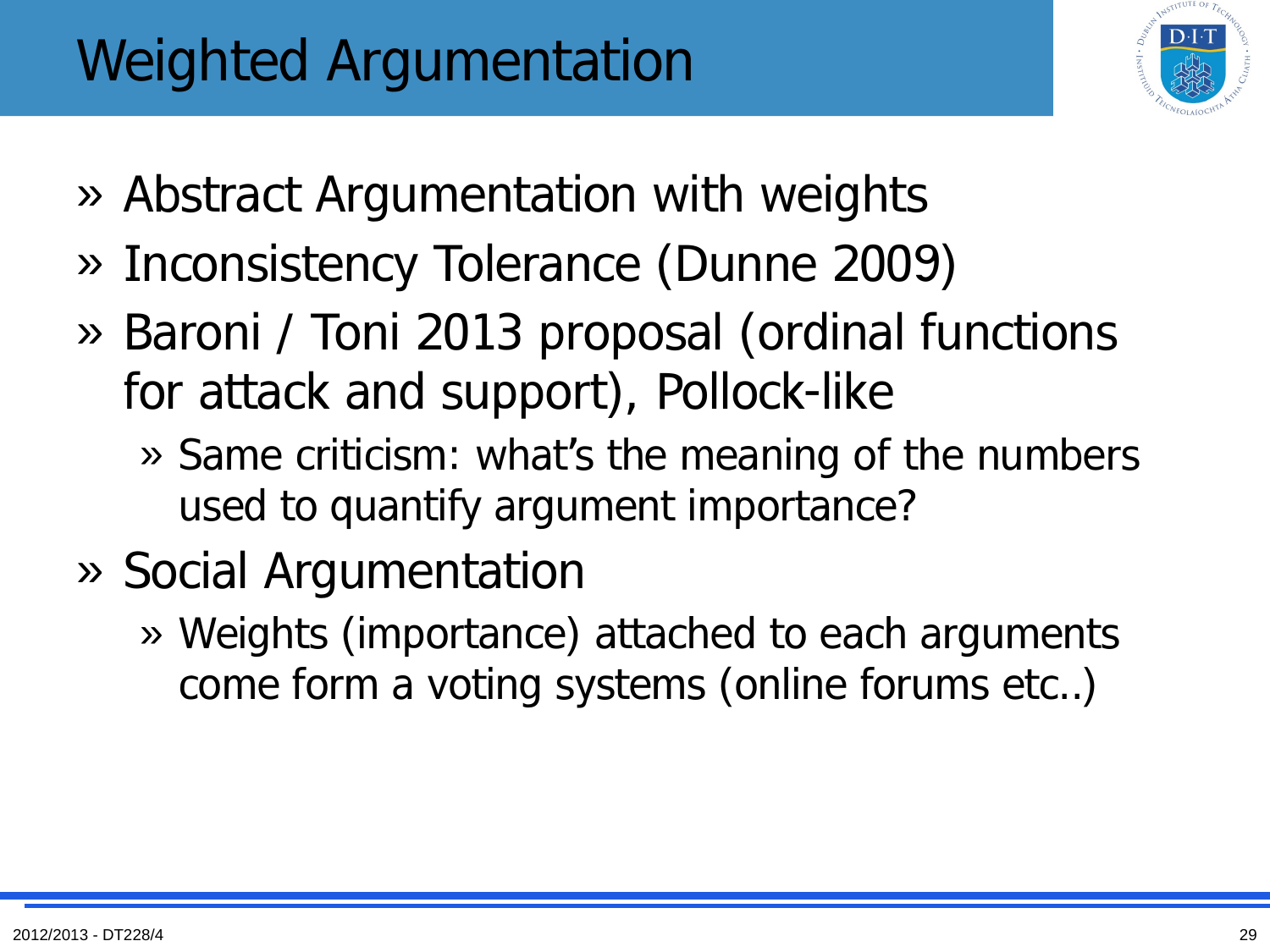

# Weighted Argumentation
Abstract Argumentation with weights
Inconsistency Tolerance (Dunne 2009)
Baroni / Toni 2013 proposal (ordinal functions for attack and support), Pollock-like
Same criticism: what’s the meaning of the numbers used to quantify argument importance?
Social Argumentation
Weights (importance) attached to each arguments come form a voting systems (online forums etc..)
2012/2013 - DT228/4
29